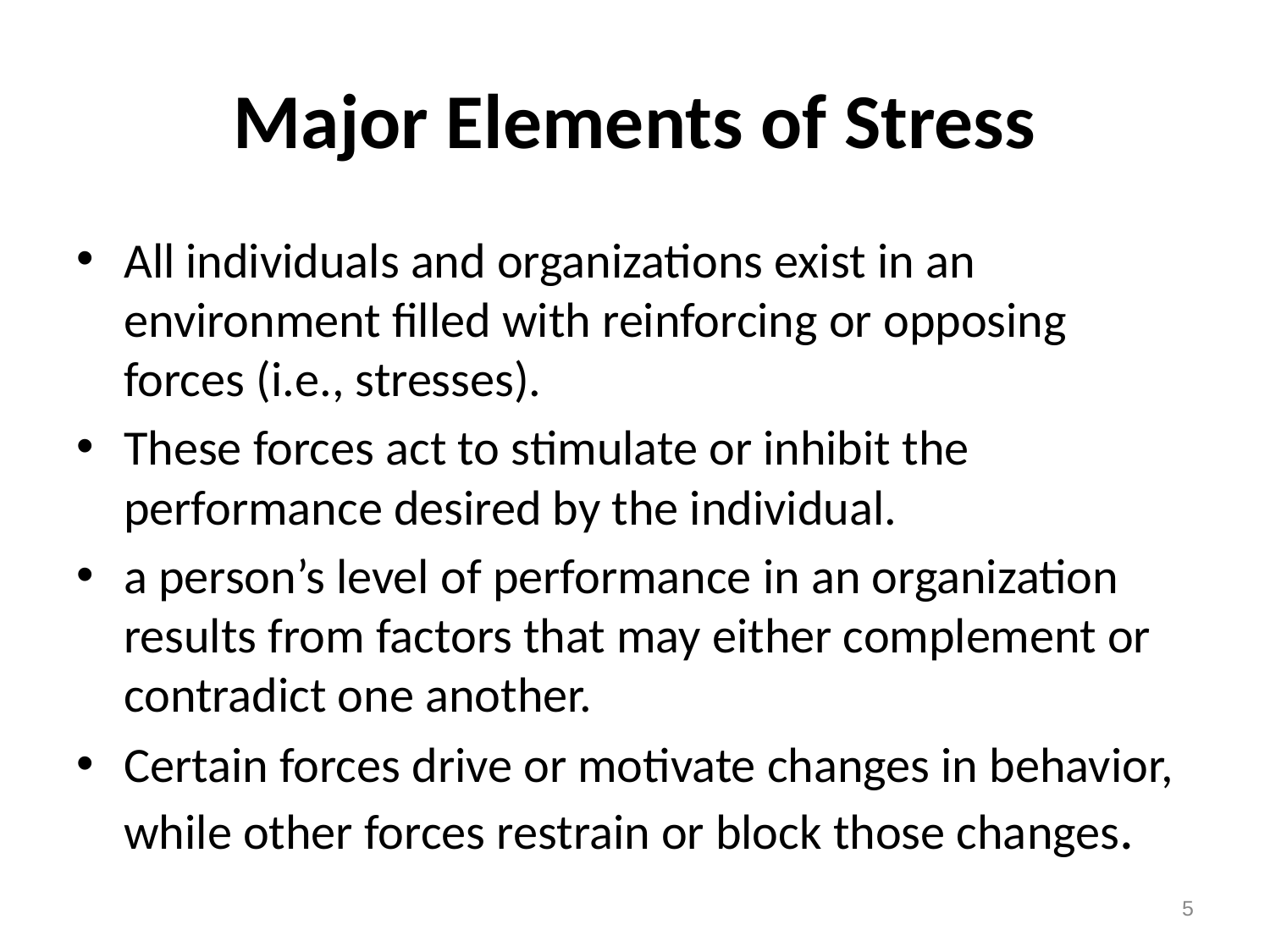

# Major Elements of Stress
All individuals and organizations exist in an environment filled with reinforcing or opposing forces (i.e., stresses).
These forces act to stimulate or inhibit the performance desired by the individual.
a person’s level of performance in an organization results from factors that may either complement or contradict one another.
Certain forces drive or motivate changes in behavior, while other forces restrain or block those changes.
5